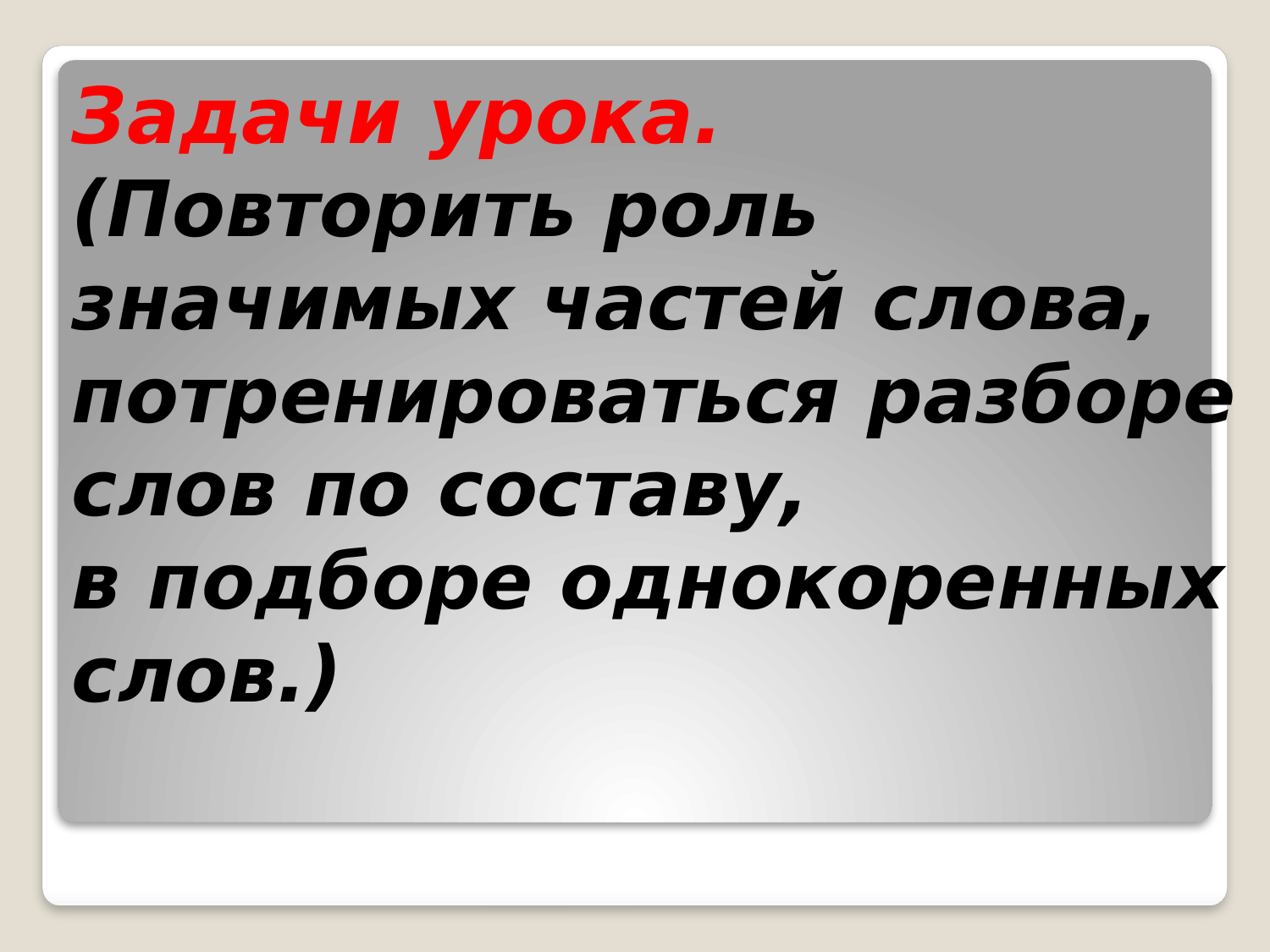

Задачи урока.
(Повторить роль значимых частей слова,  потренироваться разборе слов по составу,
в подборе однокоренных слов.)